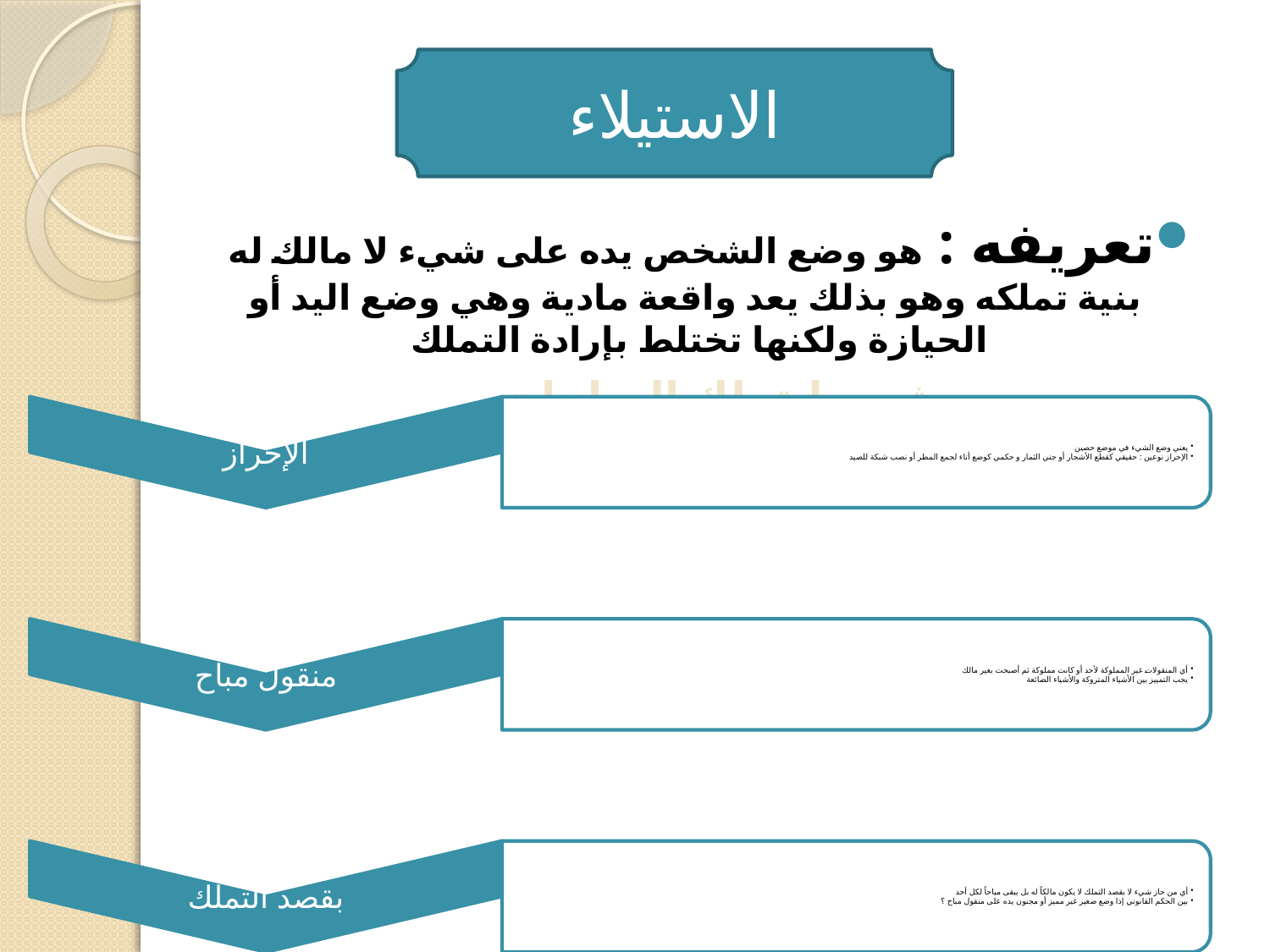

#
الاستيلاء
تعريفه : هو وضع الشخص يده على شيء لا مالك له بنية تملكه وهو بذلك يعد واقعة مادية وهي وضع اليد أو الحيازة ولكنها تختلط بإرادة التملك
شروط تملك المباحات
يعني وضع الشيء في موضع حصين
منقول مباح
بقصد التملك
بين الحكم القانوني إذا وضع صغير غير مميز أو مجنون يده على منقول مباح ؟